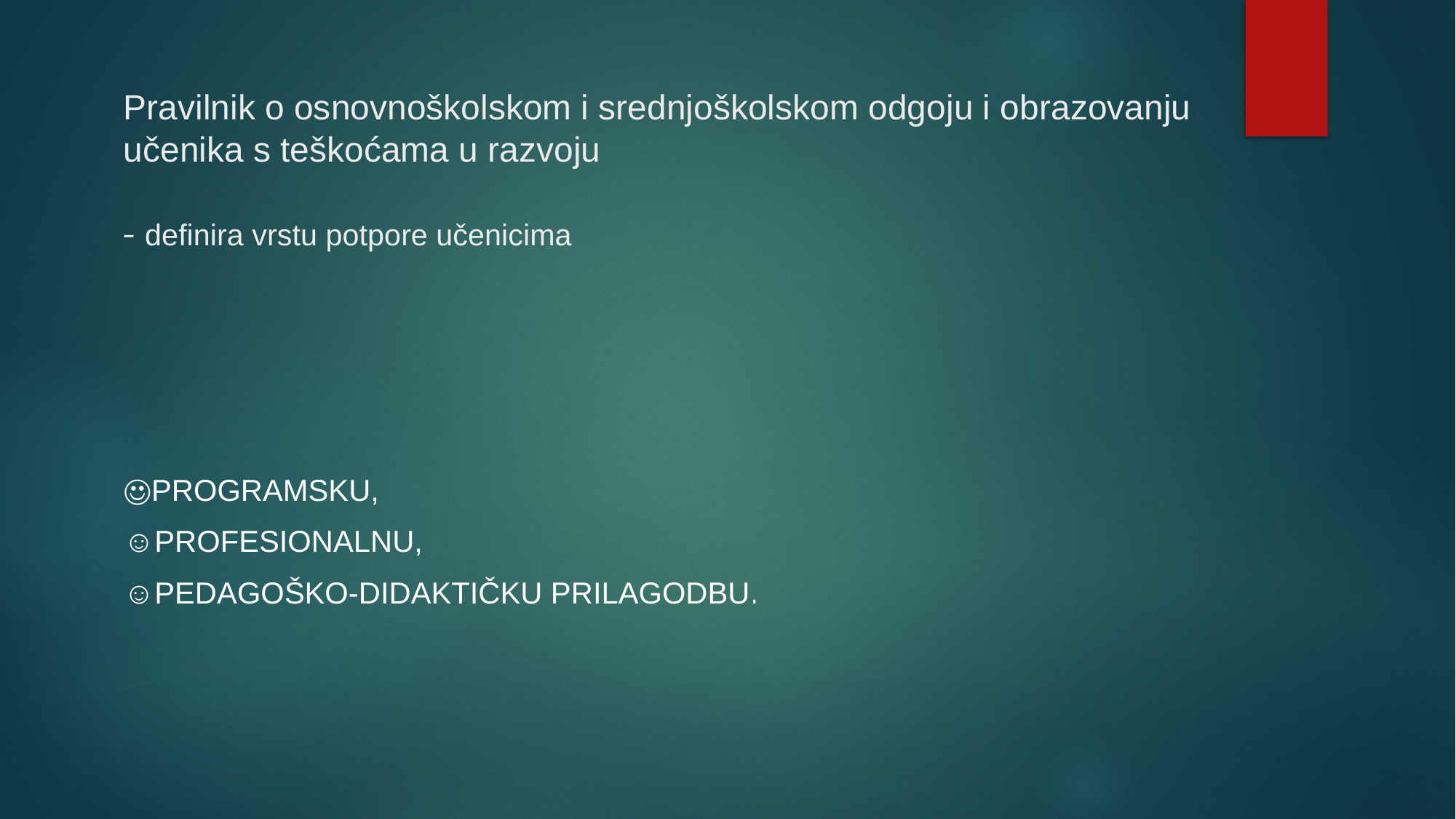

# Pravilnik o osnovnoškolskom i srednjoškolskom odgoju i obrazovanju učenika s teškoćama u razvoju - definira vrstu potpore učenicima

☺PROGRAMSKU,
☺PROFESIONALNU,
☺PEDAGOŠKO-DIDAKTIČKU PRILAGODBU.